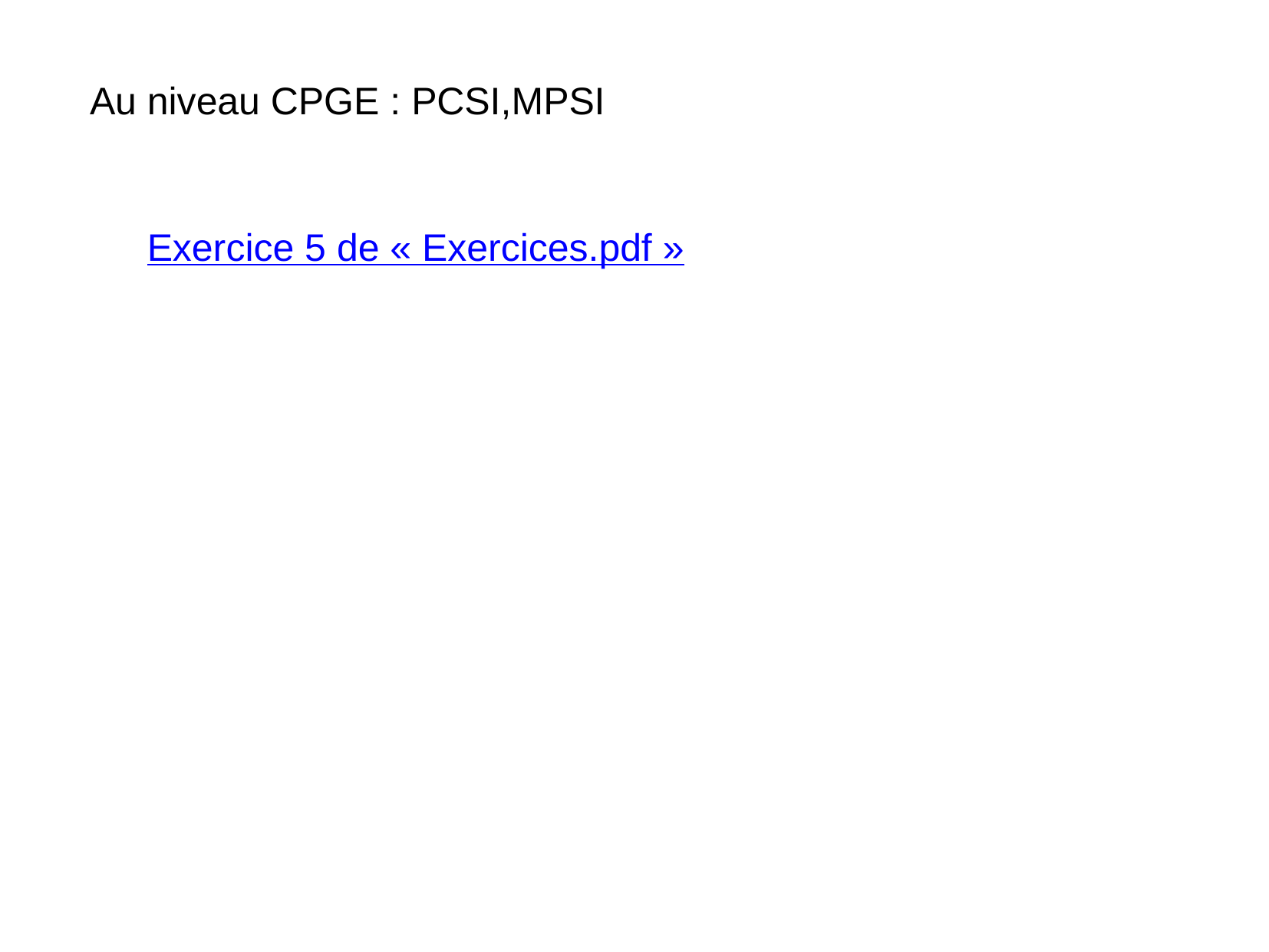

Au niveau CPGE : PCSI,MPSI
Exercice 5 de « Exercices.pdf »